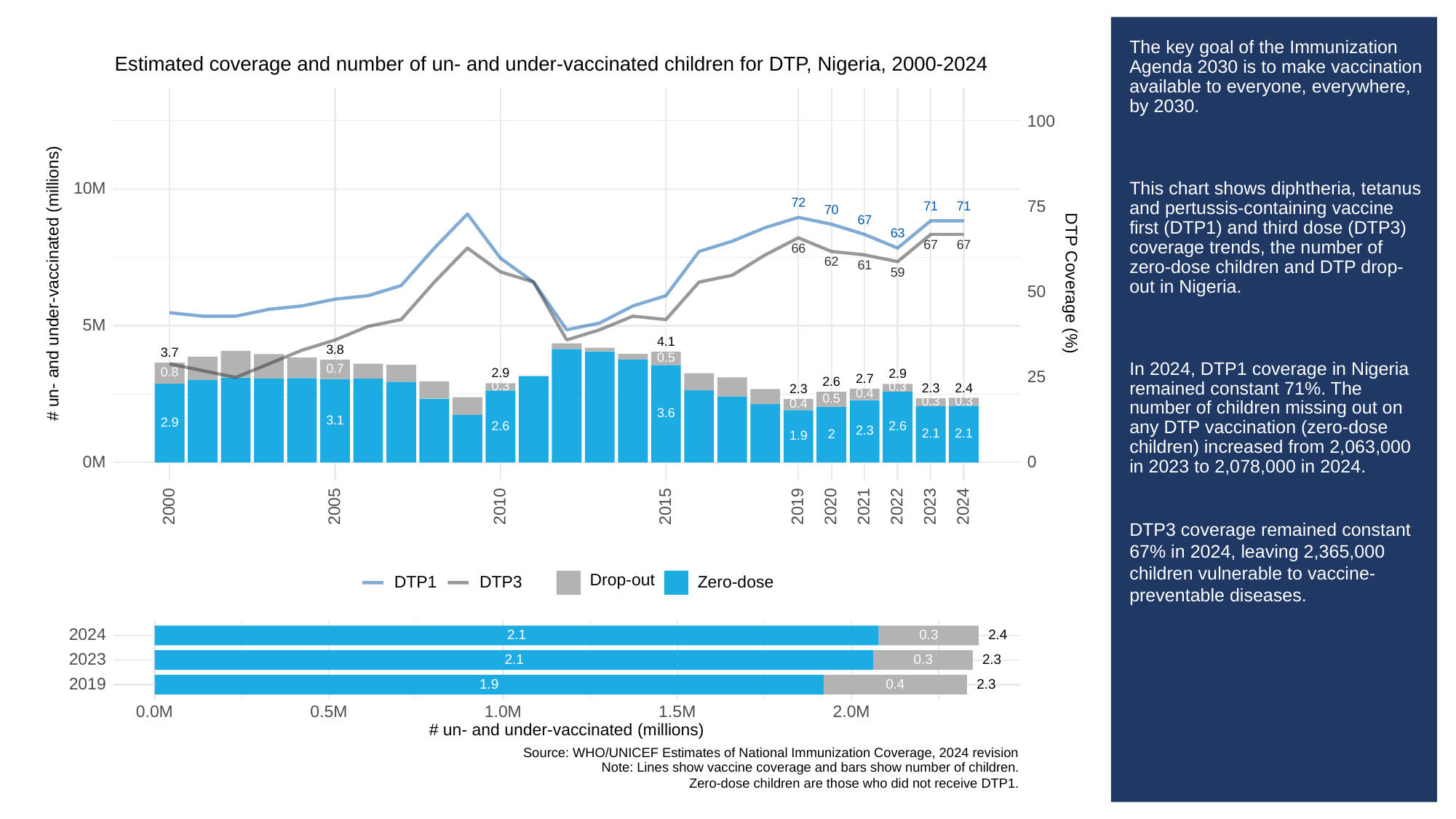

# The key goal of the Immunization Agenda 2030 is to make vaccination available to everyone, everywhere, by 2030.

This chart shows diphtheria, tetanus and pertussis-containing vaccine first (DTP1) and third dose (DTP3) coverage trends, the number of zero-dose children and DTP drop-out in Nigeria.

In 2024, DTP1 coverage in Nigeria remained constant 71%. The number of children missing out on any DTP vaccination (zero-dose children) increased from 2,063,000 in 2023 to 2,078,000 in 2024.

DTP3 coverage remained constant 67% in 2024, leaving 2,365,000 children vulnerable to vaccine-preventable diseases.

Estimated coverage and number of un- and under-vaccinated children for DTP, Nigeria, 2000-2024

100

10M

72
75
71
71
70

67
63

67
67
66

62
61
59
# un- and under-vaccinated (millions)
DTP Coverage (%)
50
5M

4.1

3.8

3.7

0.5

0.7

0.8
2.9
2.9
25

2.7

2.6

0.3
0.3

2.4

2.3
2.3

0.4

0.5

0.3

0.3

0.4

3.6

3.1
2.9
2.6
2.6
2.3
2.1
2.1
2
1.9
0M
0

2023
2000
2005
2010
2015
2019
2020
2021
2022
2024

Drop-out
DTP3
Zero-dose
DTP1

2024
0.3
2.1
2.4

2023
0.3
2.3
2.1

2019
2.3
1.9
0.4

0.0M
0.5M
1.0M
1.5M
2.0M
# un- and under-vaccinated (millions)
Source: WHO/UNICEF Estimates of National Immunization Coverage, 2024 revision
Note: Lines show vaccine coverage and bars show number of children.
Zero-dose children are those who did not receive DTP1.